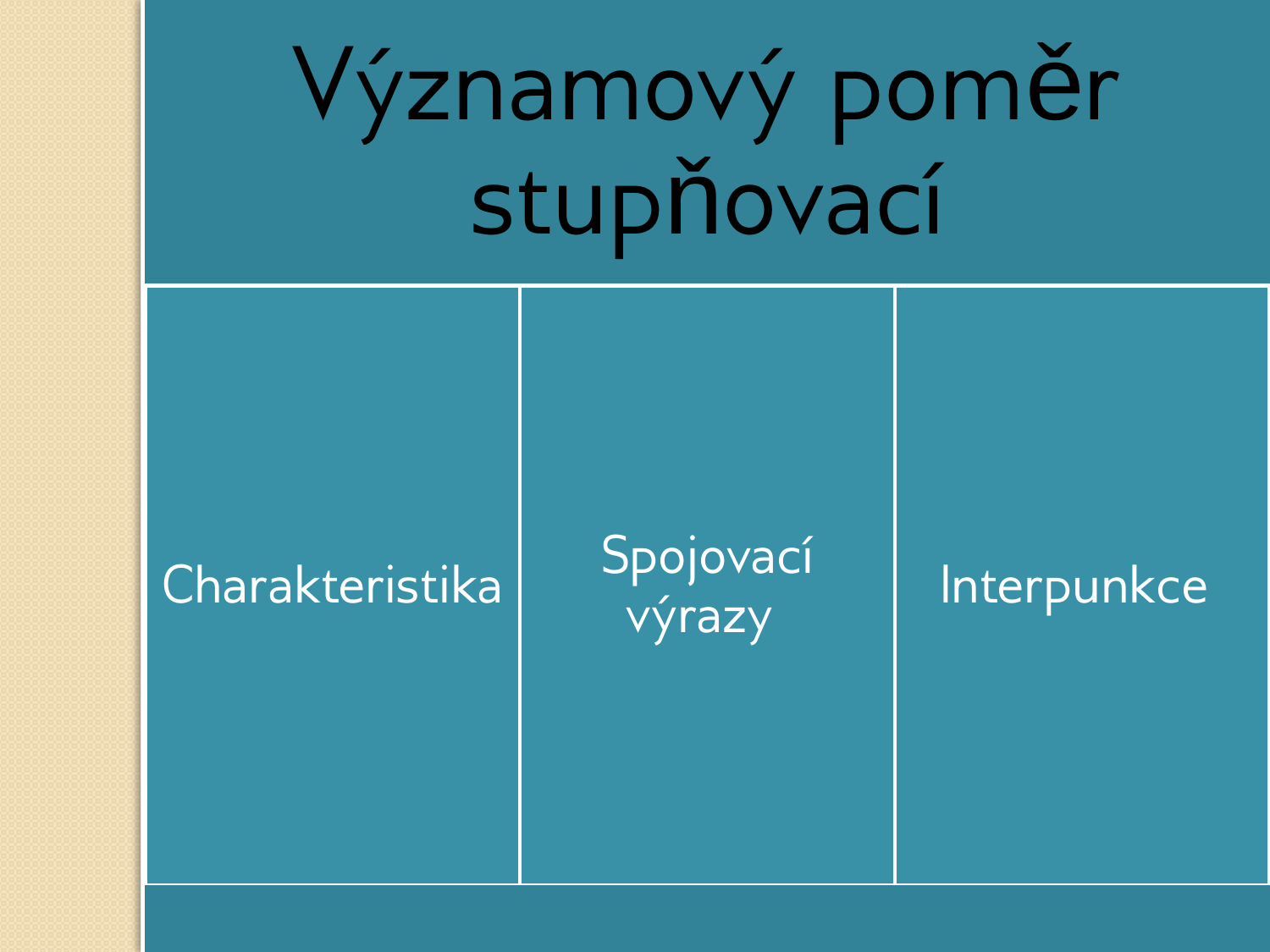

Významový poměr stupňovací
Charakteristika
Spojovací výrazy
Interpunkce